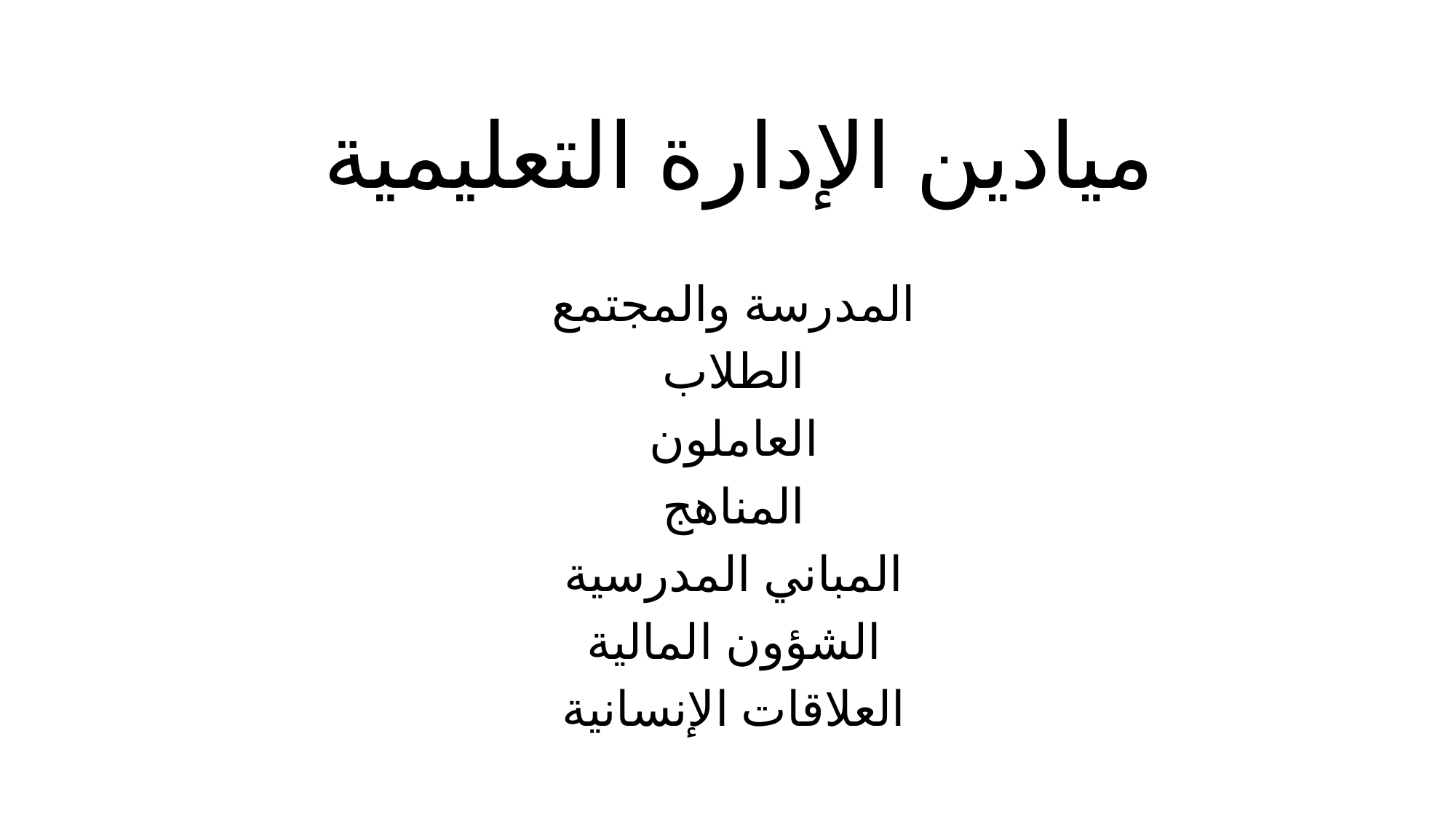

# ميادين الإدارة التعليمية
المدرسة والمجتمع
الطلاب
العاملون
المناهج
المباني المدرسية
الشؤون المالية
العلاقات الإنسانية